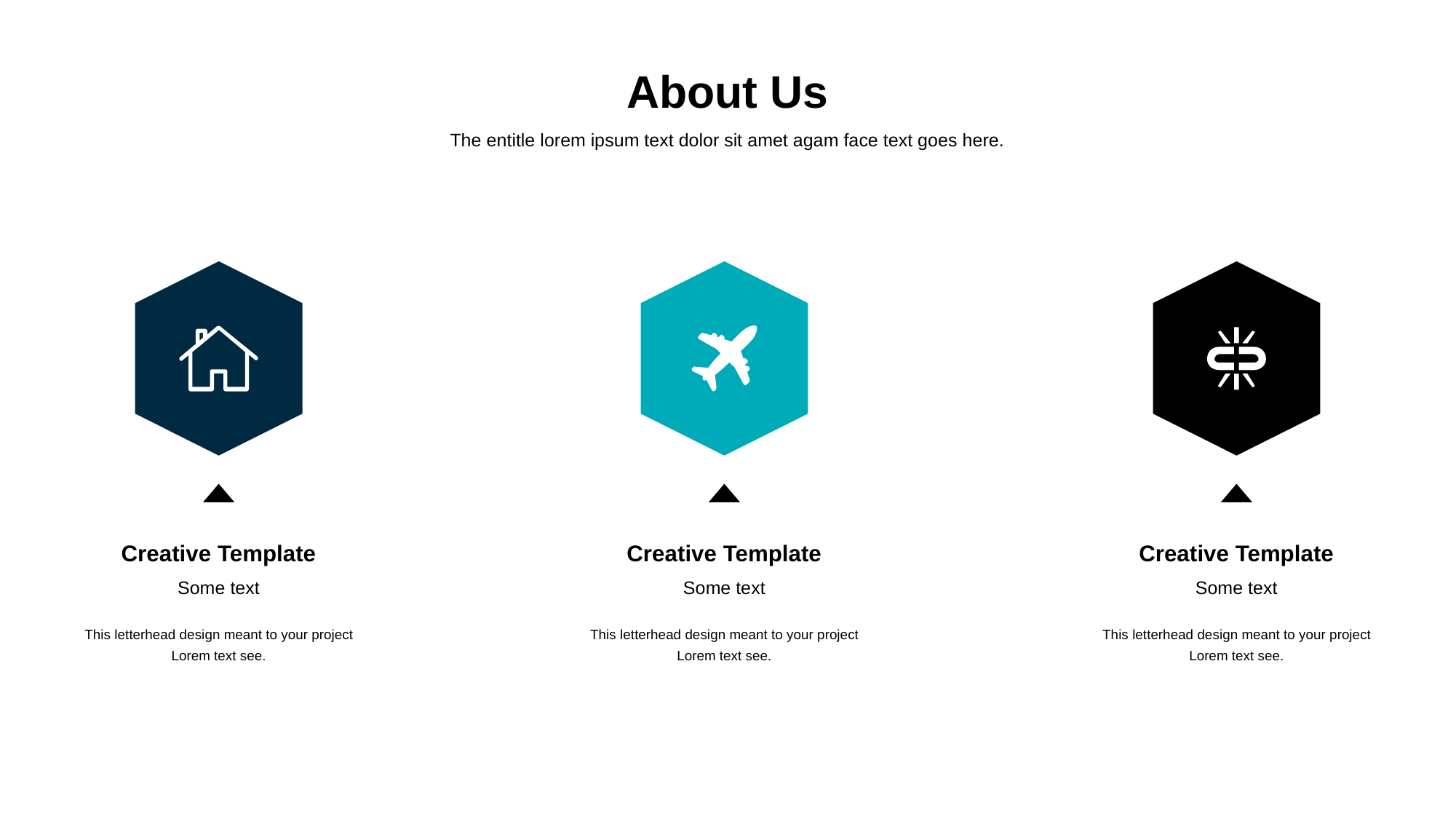

# About Us
The entitle lorem ipsum text dolor sit amet agam face text goes here.

Creative Template
Some text
Creative Template
Some text
Creative Template
Some text
This letterhead design meant to your project Lorem text see.
This letterhead design meant to your project Lorem text see.
This letterhead design meant to your project Lorem text see.